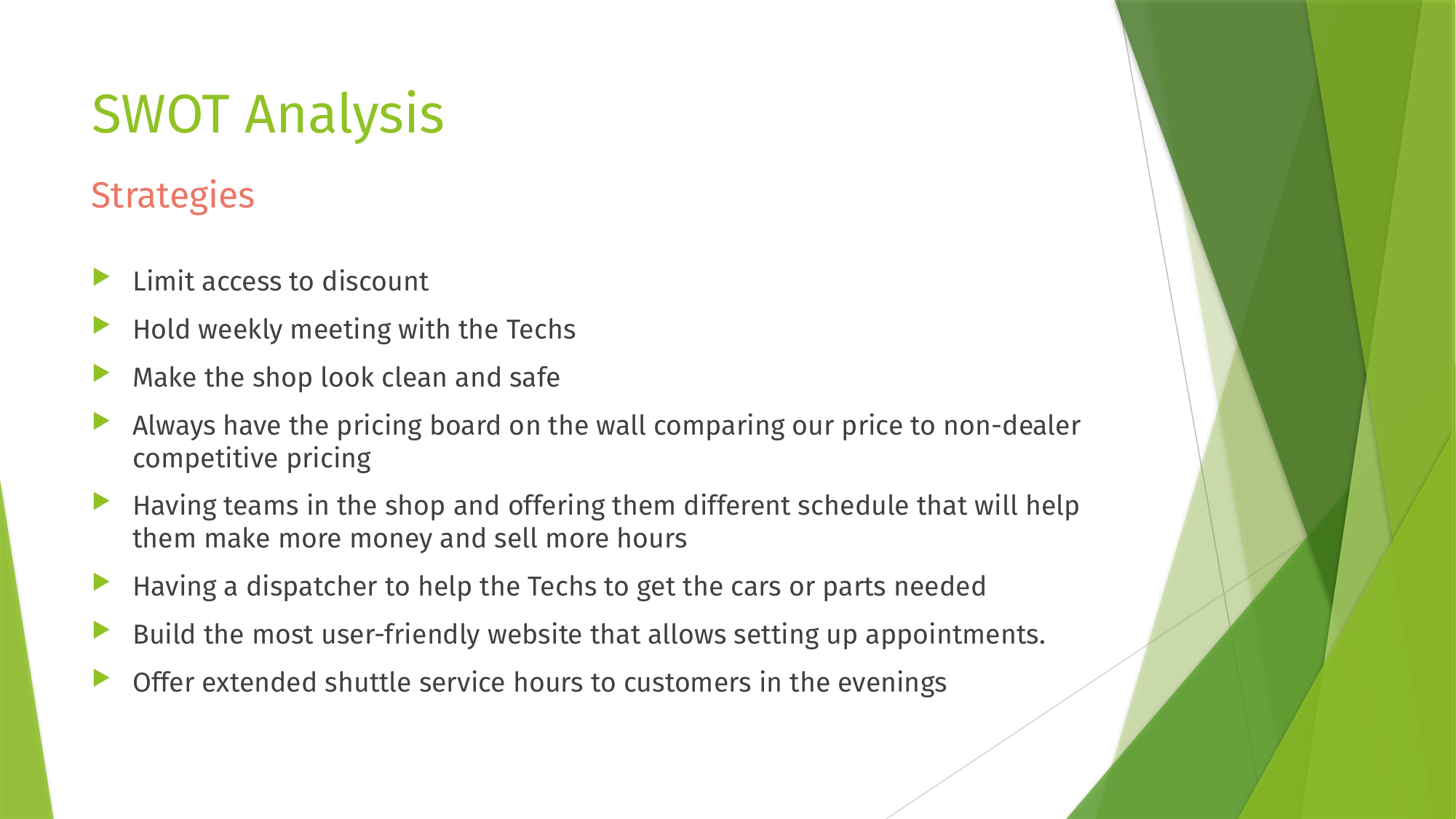

# SWOT Analysis
Strategies
Limit access to discount
Hold weekly meeting with the Techs
Make the shop look clean and safe
Always have the pricing board on the wall comparing our price to non-dealer competitive pricing
Having teams in the shop and offering them different schedule that will help them make more money and sell more hours
Having a dispatcher to help the Techs to get the cars or parts needed
Build the most user-friendly website that allows setting up appointments.
Offer extended shuttle service hours to customers in the evenings